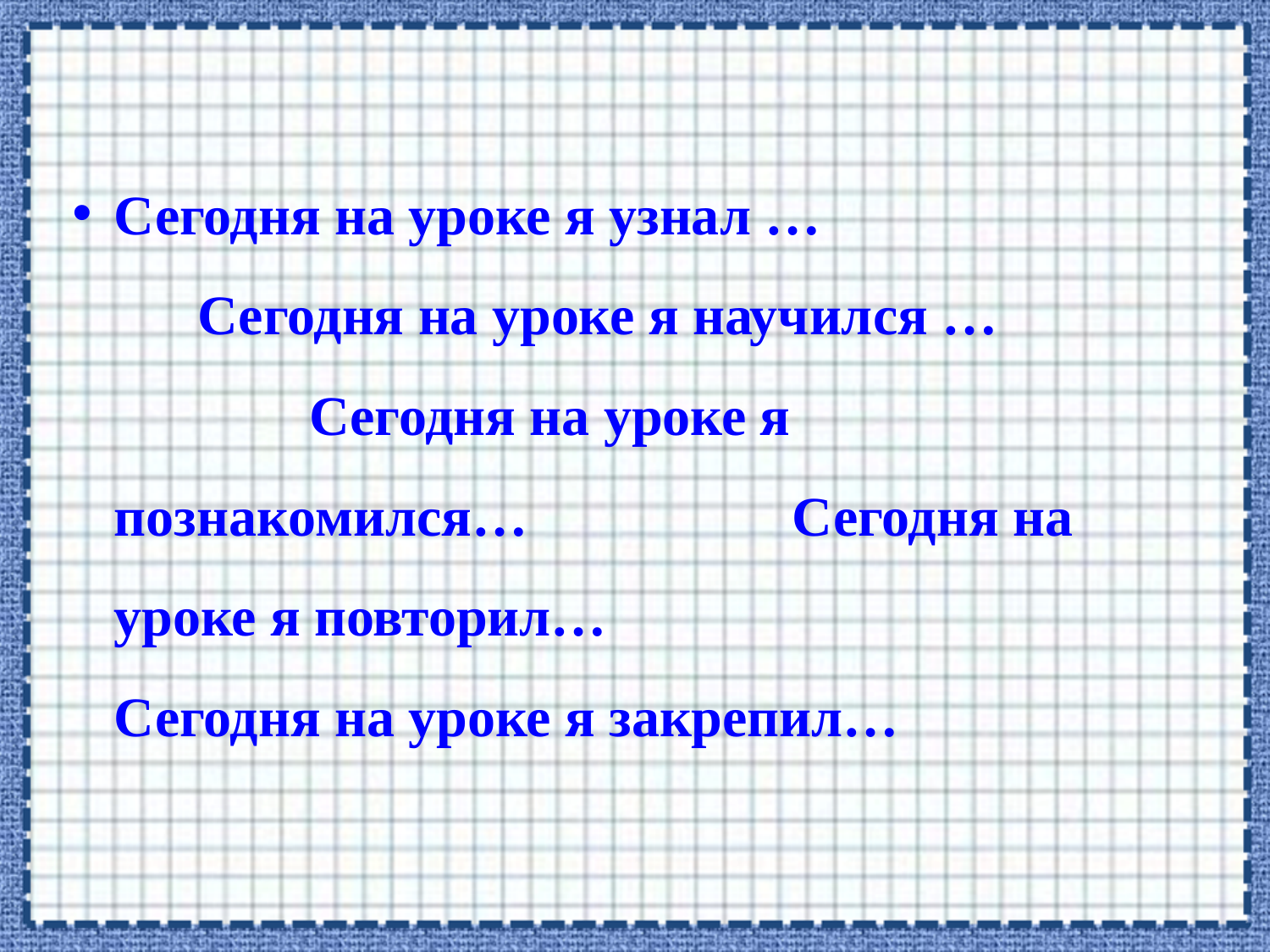

Сегодня на уроке я узнал …                                 Сегодня на уроке я научился …                            Сегодня на уроке я познакомился…                   Сегодня на уроке я повторил…                             Сегодня на уроке я закрепил…